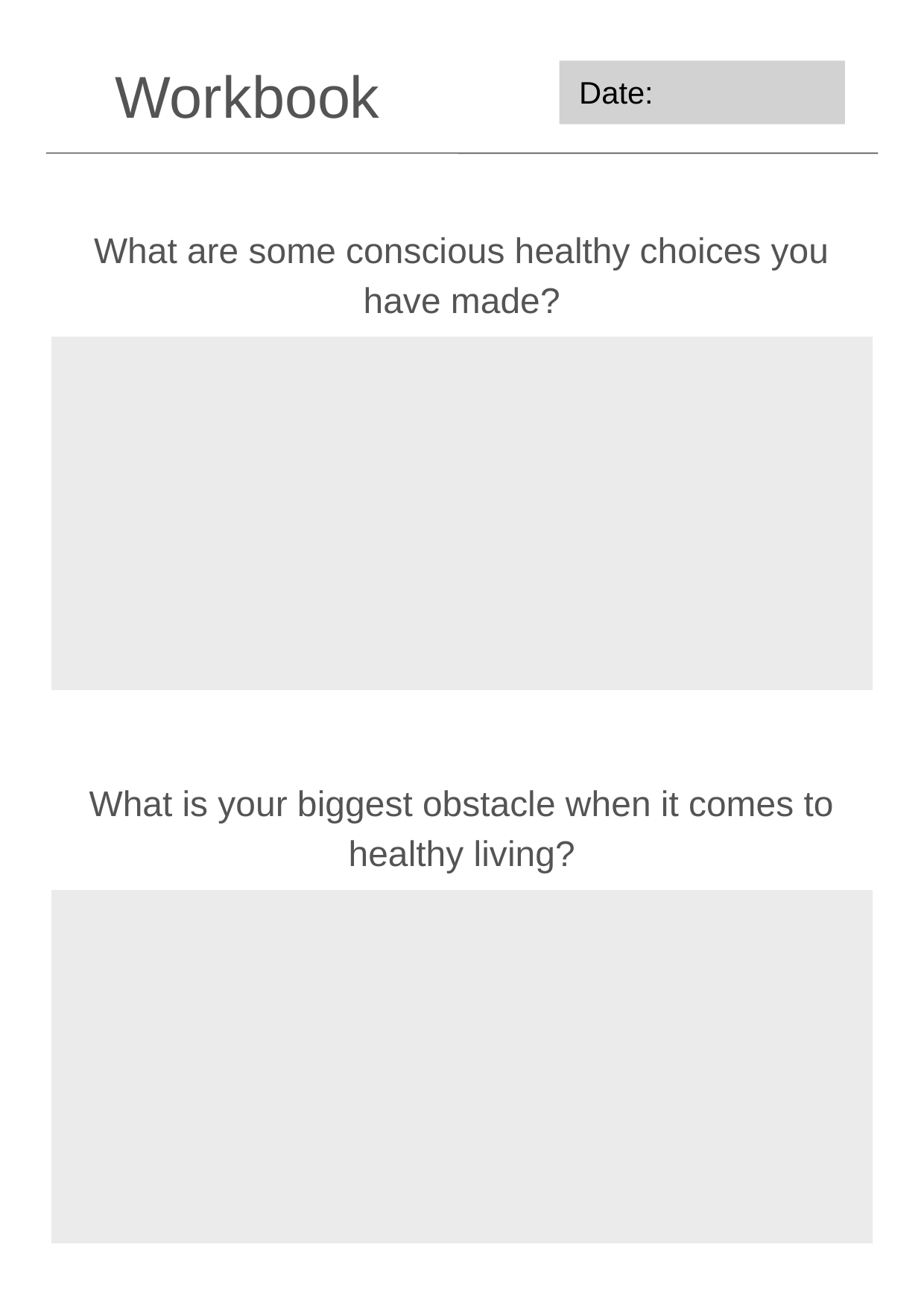

Workbook

Date:

What are some conscious healthy choices you have made?

What is your biggest obstacle when it comes to healthy living?